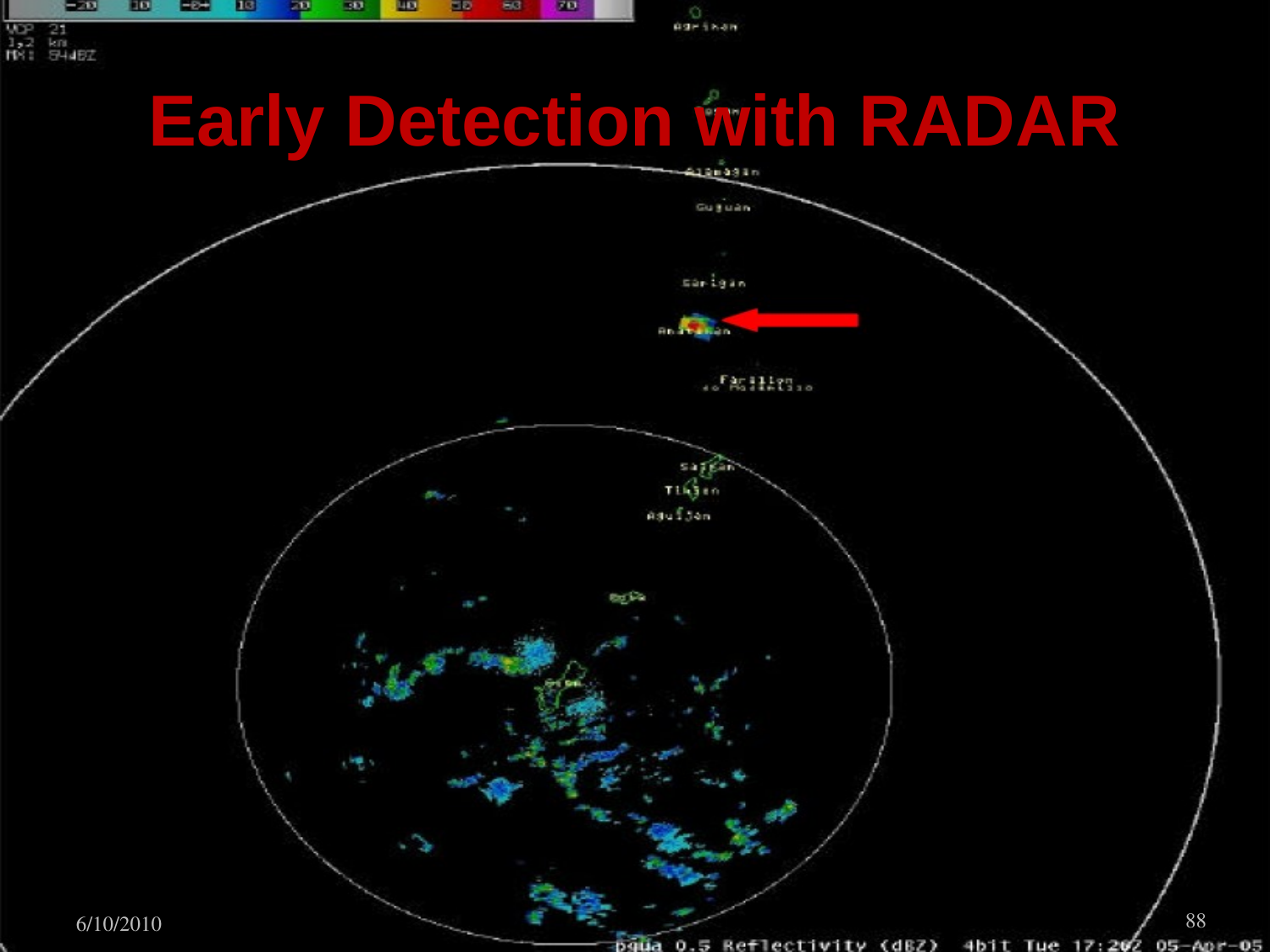

# Early Detection with RADAR
6/10/2010
88